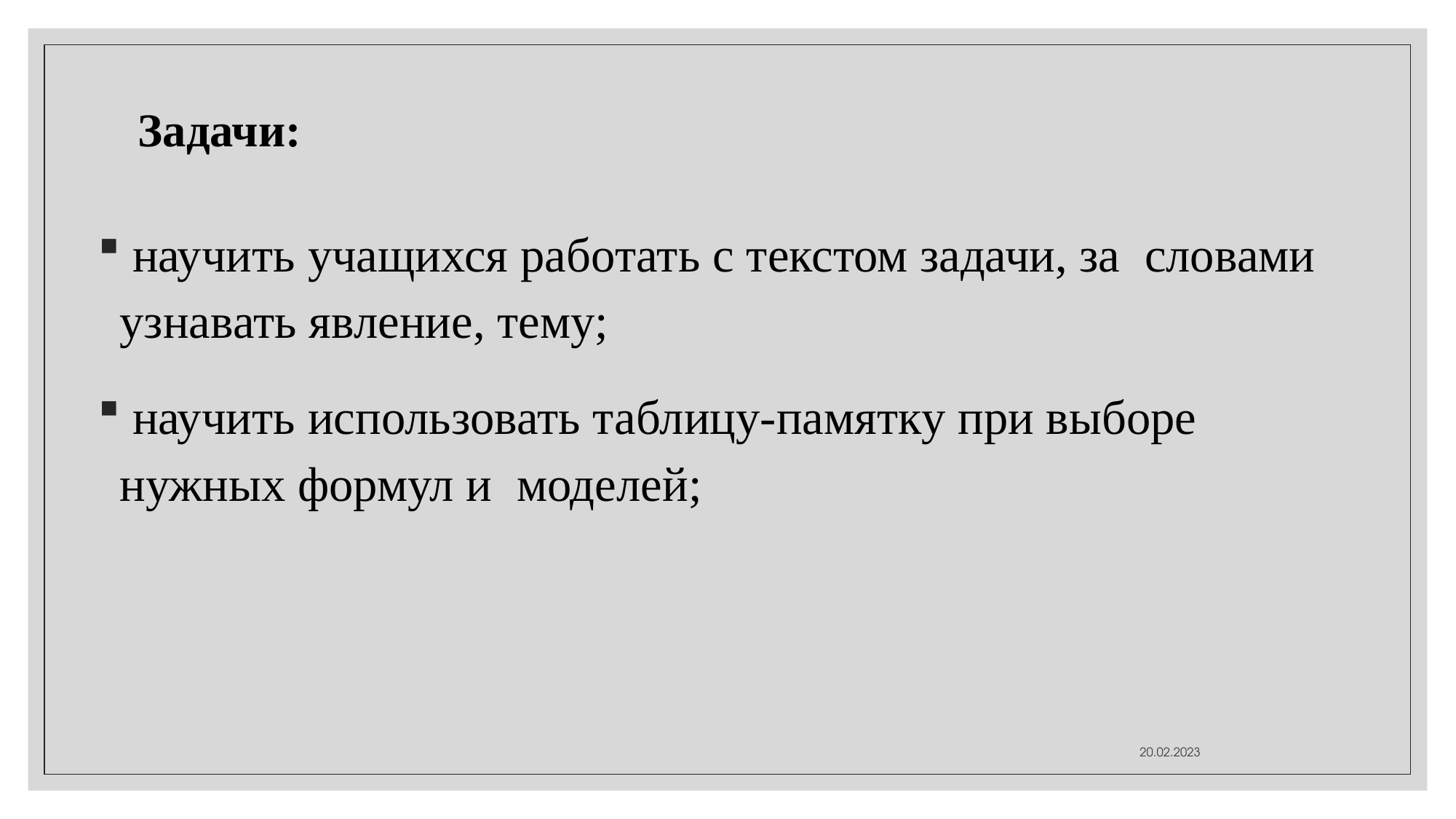

# Задачи:
 научить учащихся работать с текстом задачи, за  словами узнавать явление, тему;
 научить использовать таблицу-памятку при выборе  нужных формул и  моделей;

20.02.2023